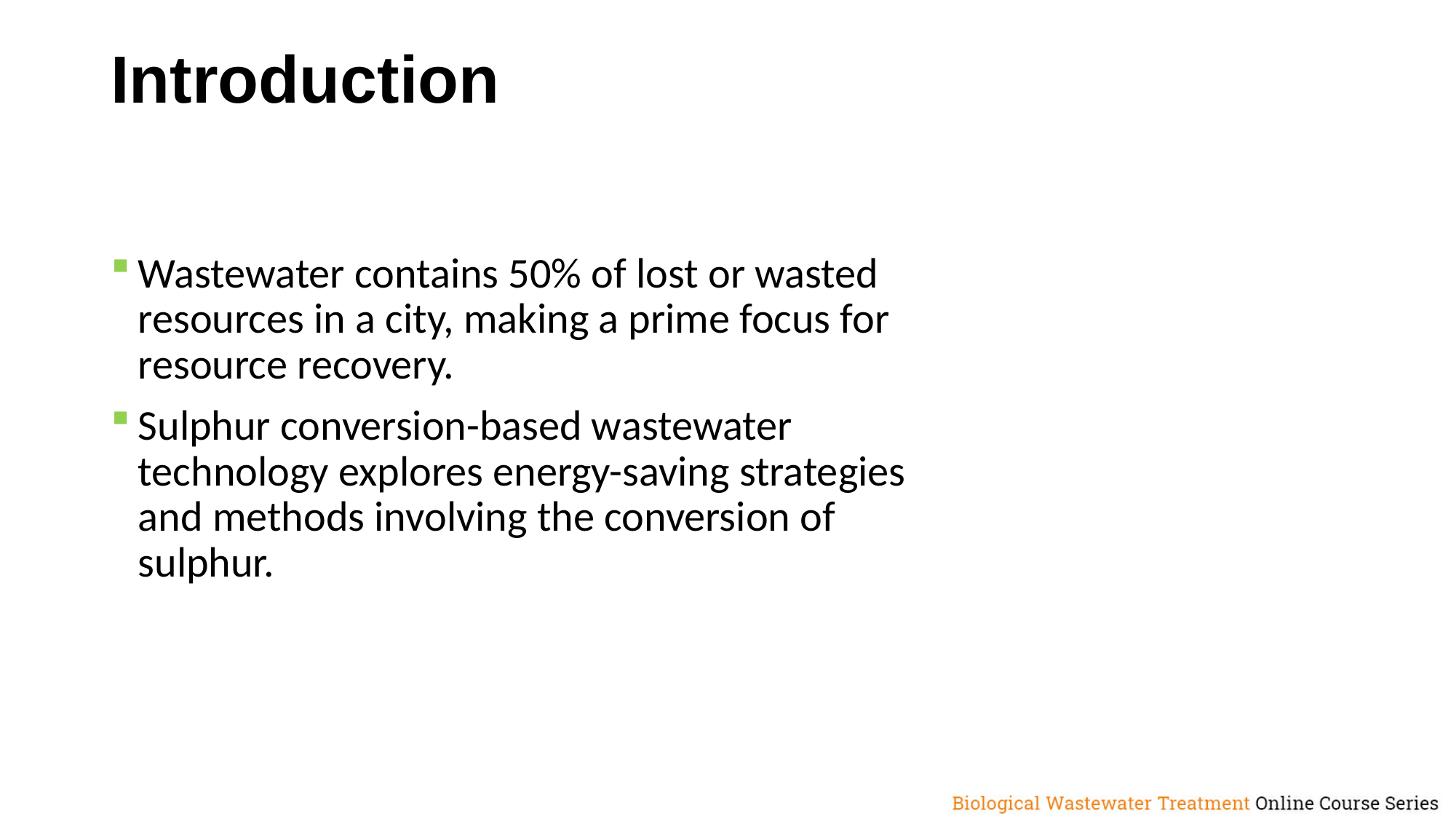

# Introduction
Wastewater contains 50% of lost or wasted resources in a city, making a prime focus for resource recovery.
Sulphur conversion-based wastewater technology explores energy-saving strategies and methods involving the conversion of sulphur.